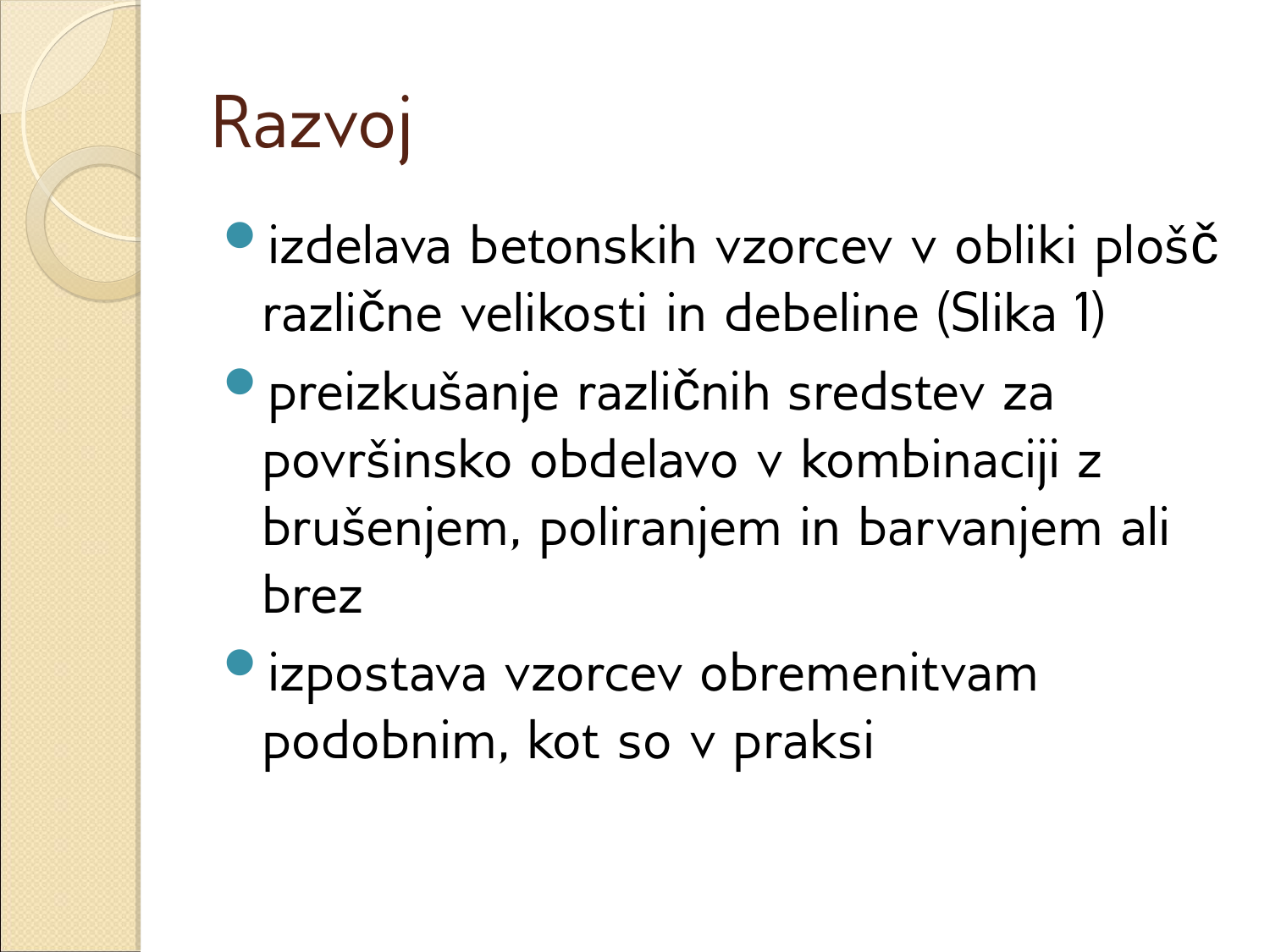

Razvoj
izdelava betonskih vzorcev v obliki plošč različne velikosti in debeline (Slika 1)
preizkušanje različnih sredstev za površinsko obdelavo v kombinaciji z brušenjem, poliranjem in barvanjem ali brez
izpostava vzorcev obremenitvam podobnim, kot so v praksi